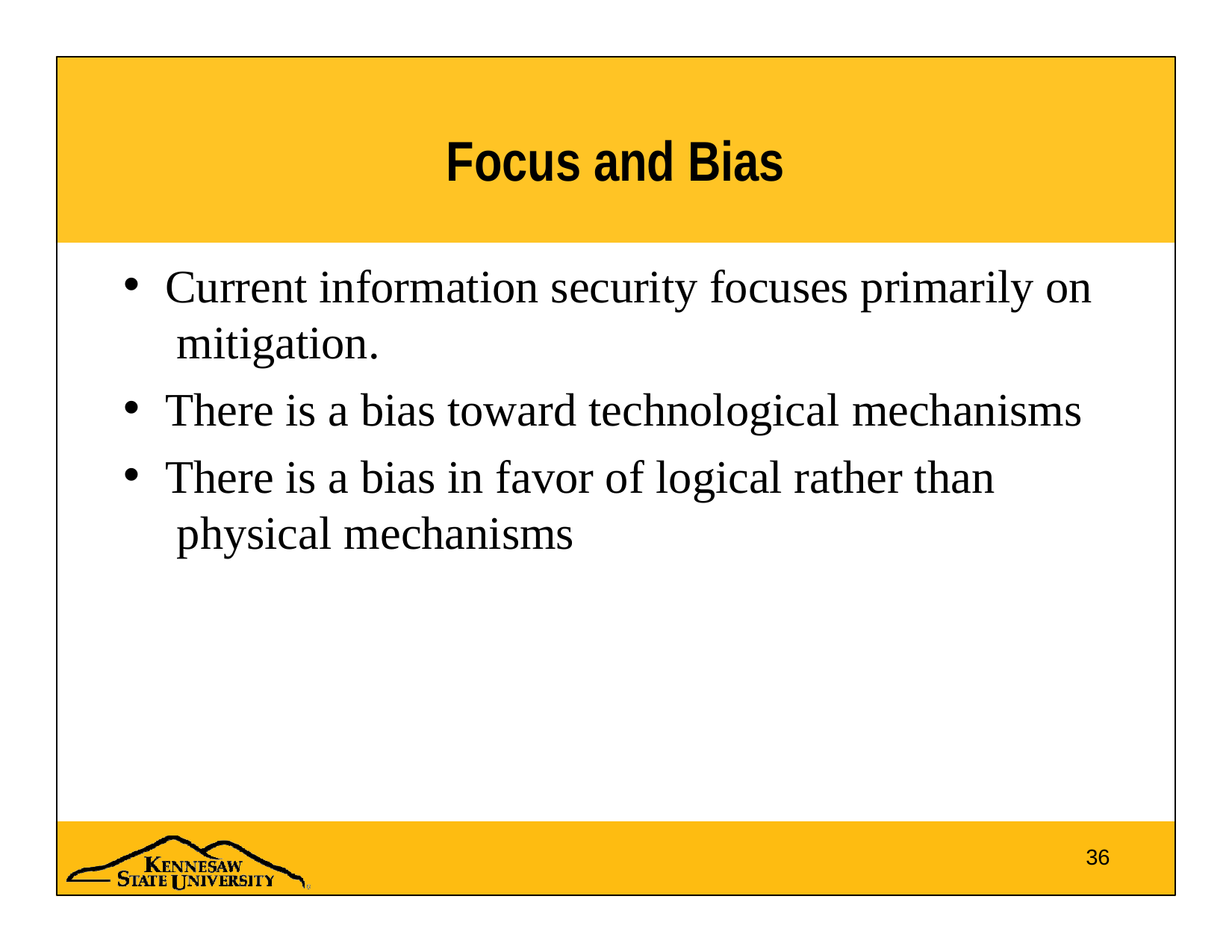

# Focus and Bias
Current information security focuses primarily on  mitigation.
There is a bias toward technological mechanisms
There is a bias in favor of logical rather than  physical mechanisms

36